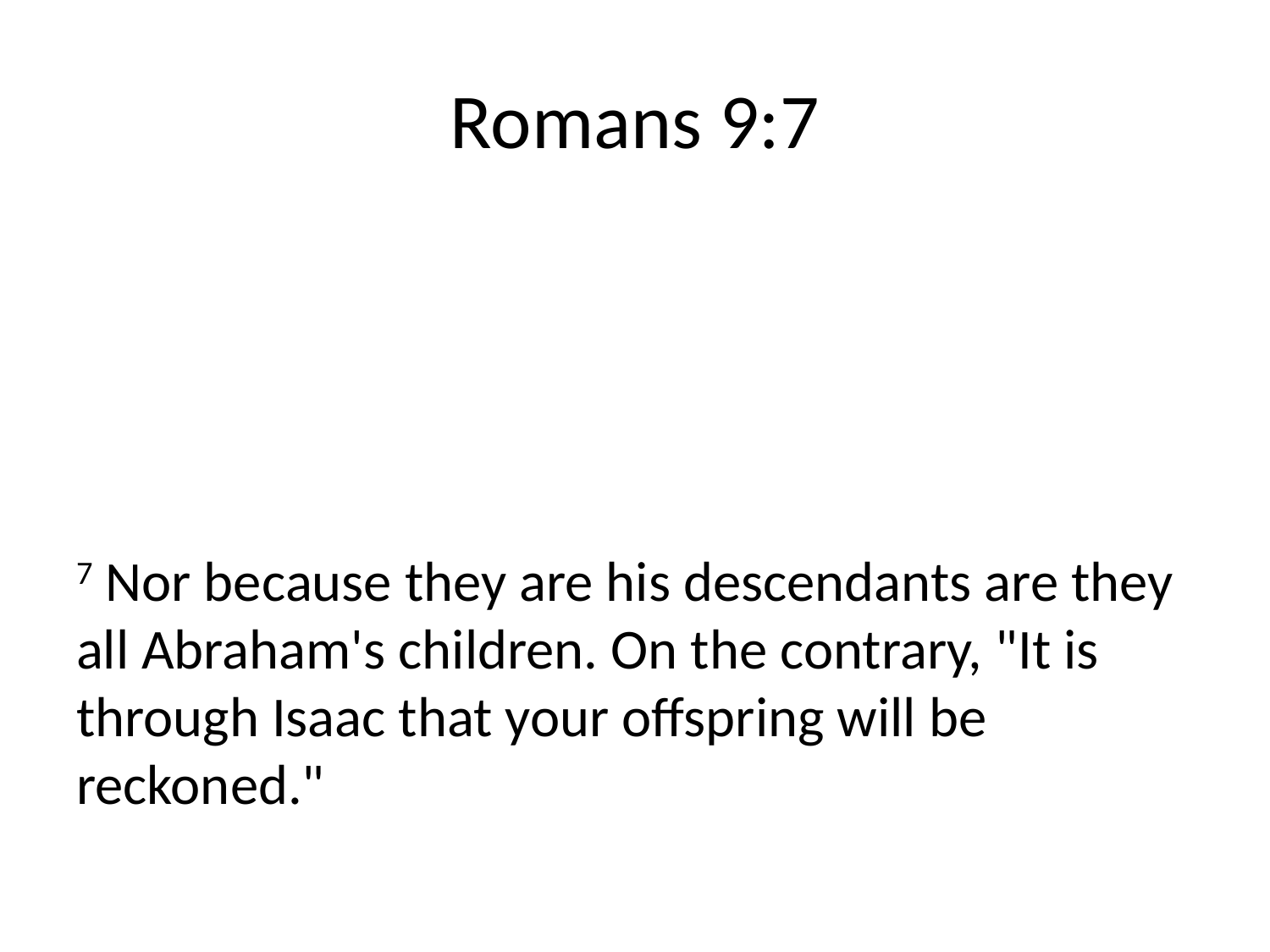

# Romans 9:7

7 Nor because they are his descendants are they all Abraham's children. On the contrary, "It is through Isaac that your offspring will be reckoned."